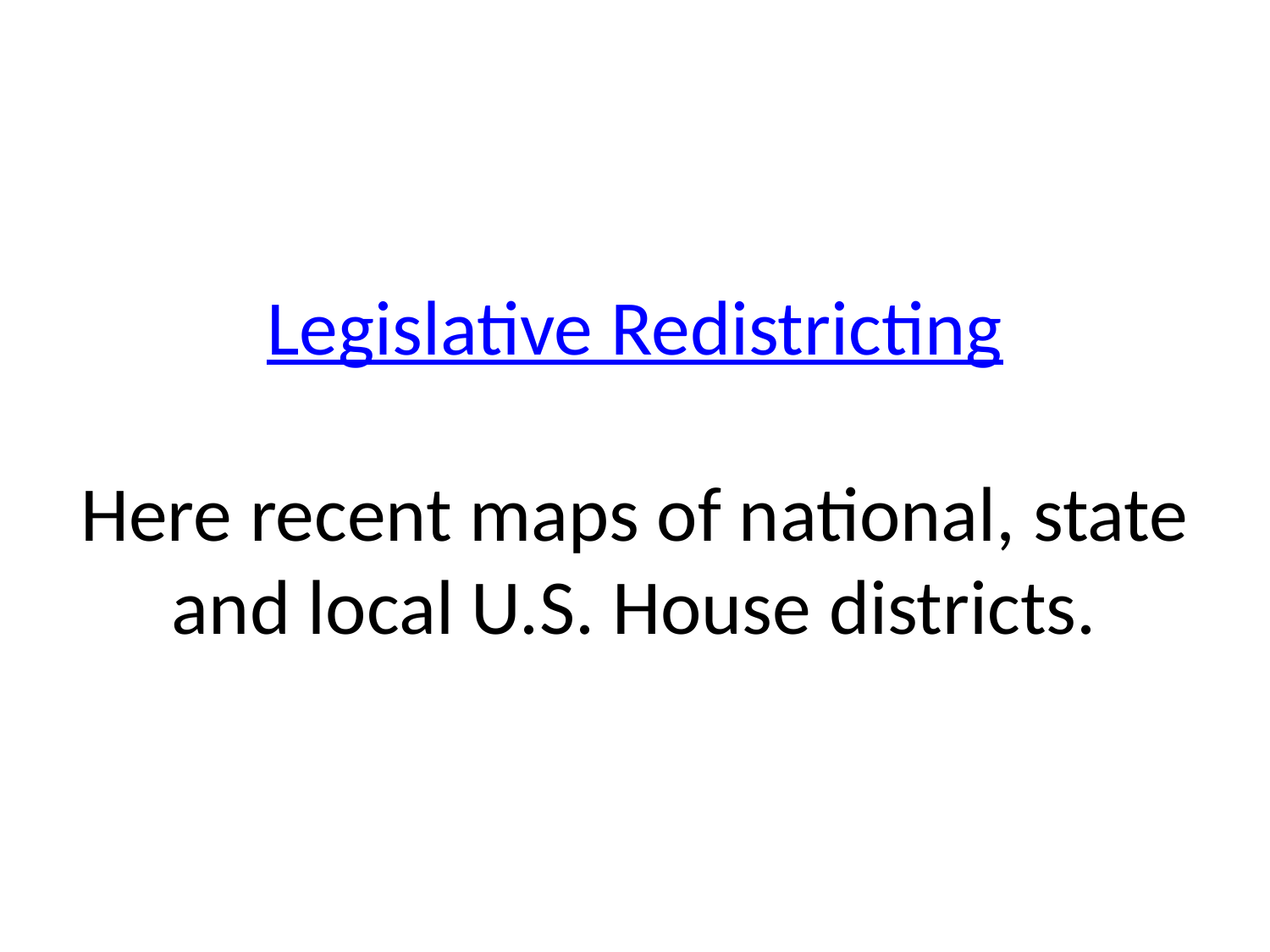

# Legislative Redistricting Here recent maps of national, state and local U.S. House districts.